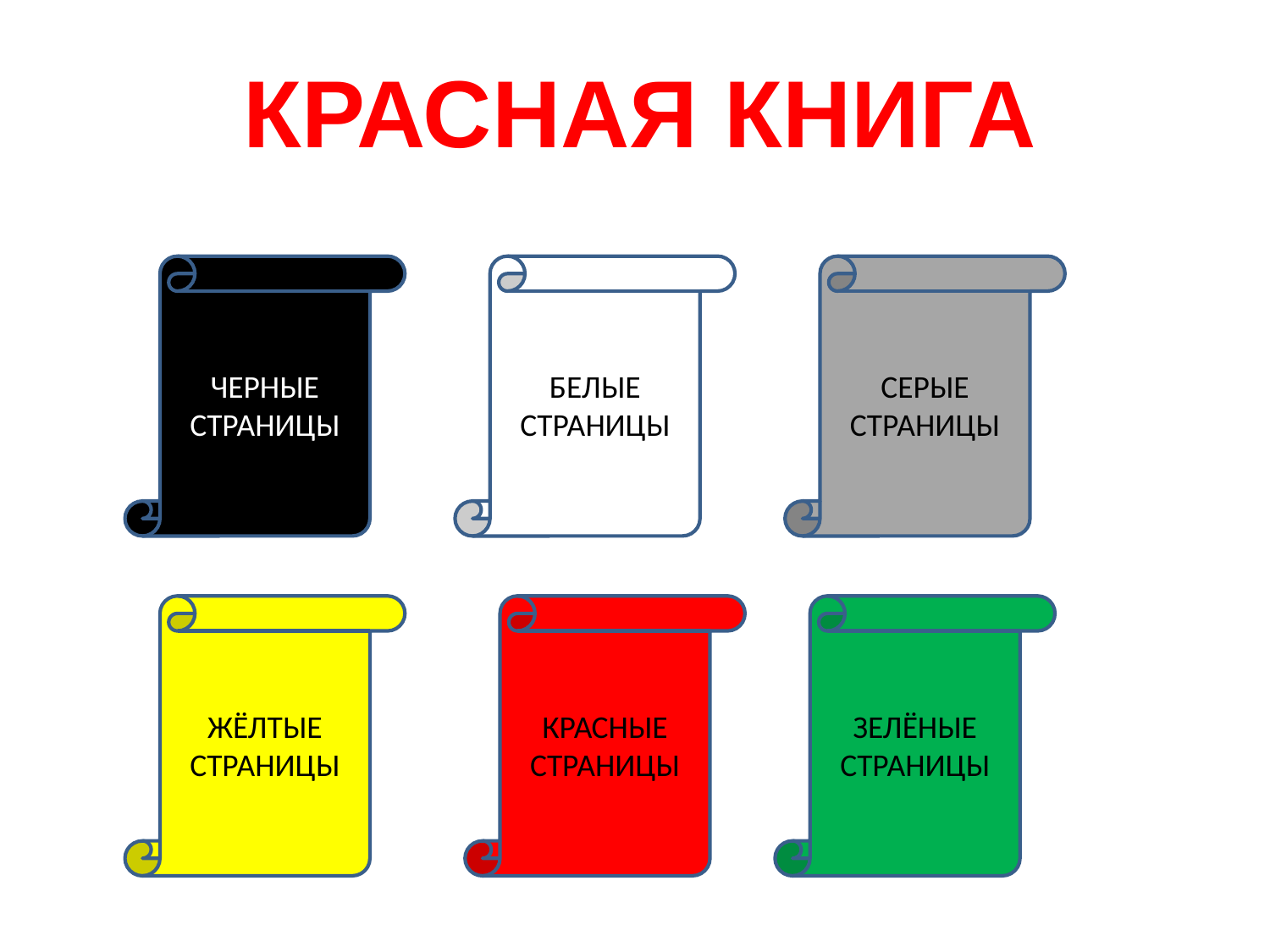

КРАСНАЯ КНИГА
ЧЕРНЫЕ СТРАНИЦЫ
БЕЛЫЕ СТРАНИЦЫ
СЕРЫЕ
СТРАНИЦЫ
ЖЁЛТЫЕ
СТРАНИЦЫ
КРАСНЫЕ
СТРАНИЦЫ
ЗЕЛЁНЫЕ
СТРАНИЦЫ